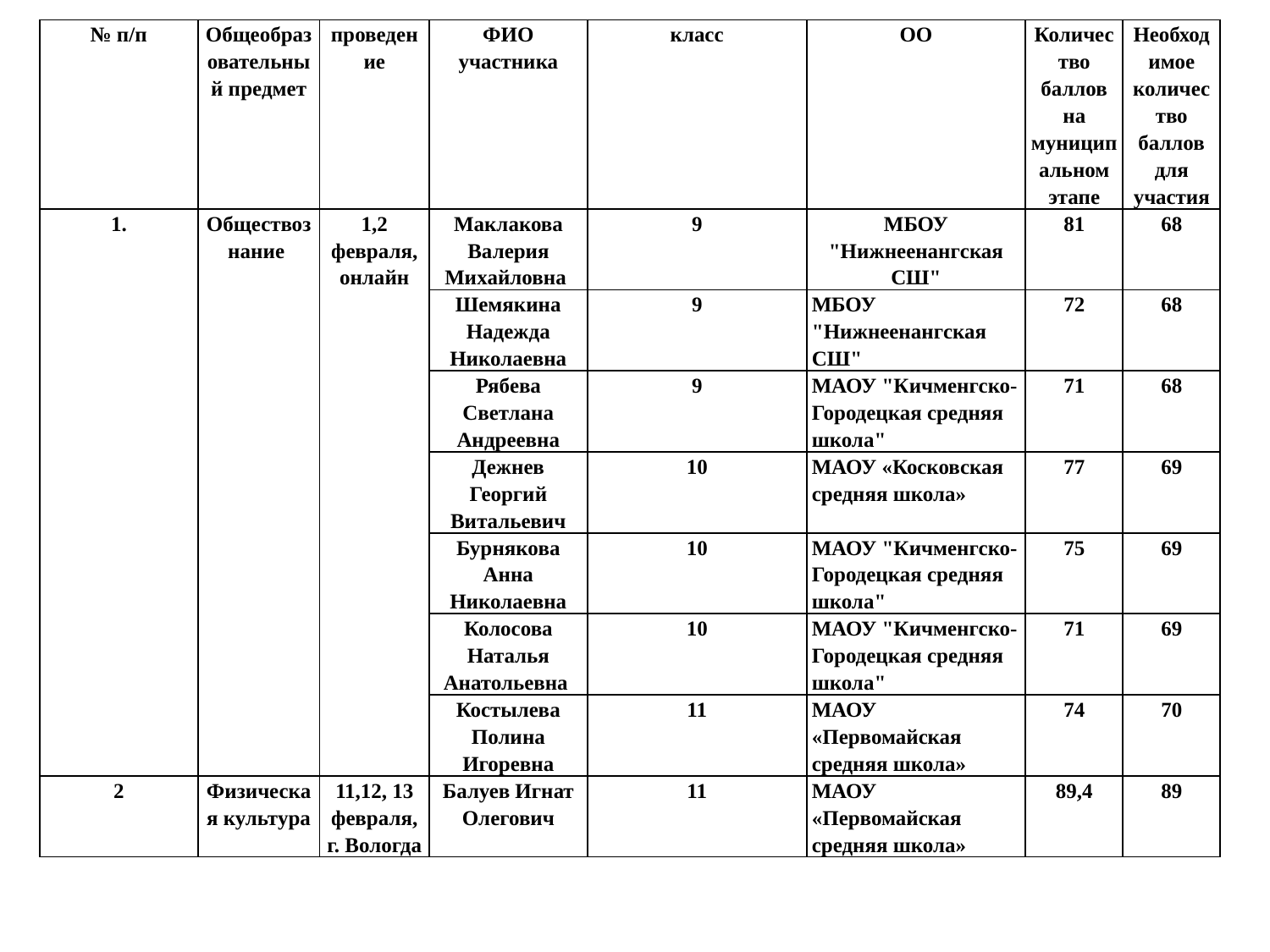

| № п/п | Общеобразовательный предмет | проведение | ФИО участника | класс | ОО | Количество баллов на муниципальном этапе | Необходимое количество баллов для участия |
| --- | --- | --- | --- | --- | --- | --- | --- |
| 1. | Обществознание | 1,2 февраля, онлайн | Маклакова Валерия Михайловна | 9 | МБОУ "Нижнеенангская СШ" | 81 | 68 |
|  |  |  | Шемякина Надежда Николаевна | 9 | МБОУ "Нижнеенангская СШ" | 72 | 68 |
|  |  |  | Рябева Светлана Андреевна | 9 | МАОУ "Кичменгско-Городецкая средняя школа" | 71 | 68 |
|  |  |  | Дежнев Георгий Витальевич | 10 | МАОУ «Косковская средняя школа» | 77 | 69 |
|  |  |  | Бурнякова Анна Николаевна | 10 | МАОУ "Кичменгско-Городецкая средняя школа" | 75 | 69 |
|  |  |  | Колосова Наталья Анатольевна | 10 | МАОУ "Кичменгско-Городецкая средняя школа" | 71 | 69 |
|  |  |  | Костылева Полина Игоревна | 11 | МАОУ «Первомайская средняя школа» | 74 | 70 |
| 2 | Физическая культура | 11,12, 13 февраля, г. Вологда | Балуев Игнат Олегович | 11 | МАОУ «Первомайская средняя школа» | 89,4 | 89 |